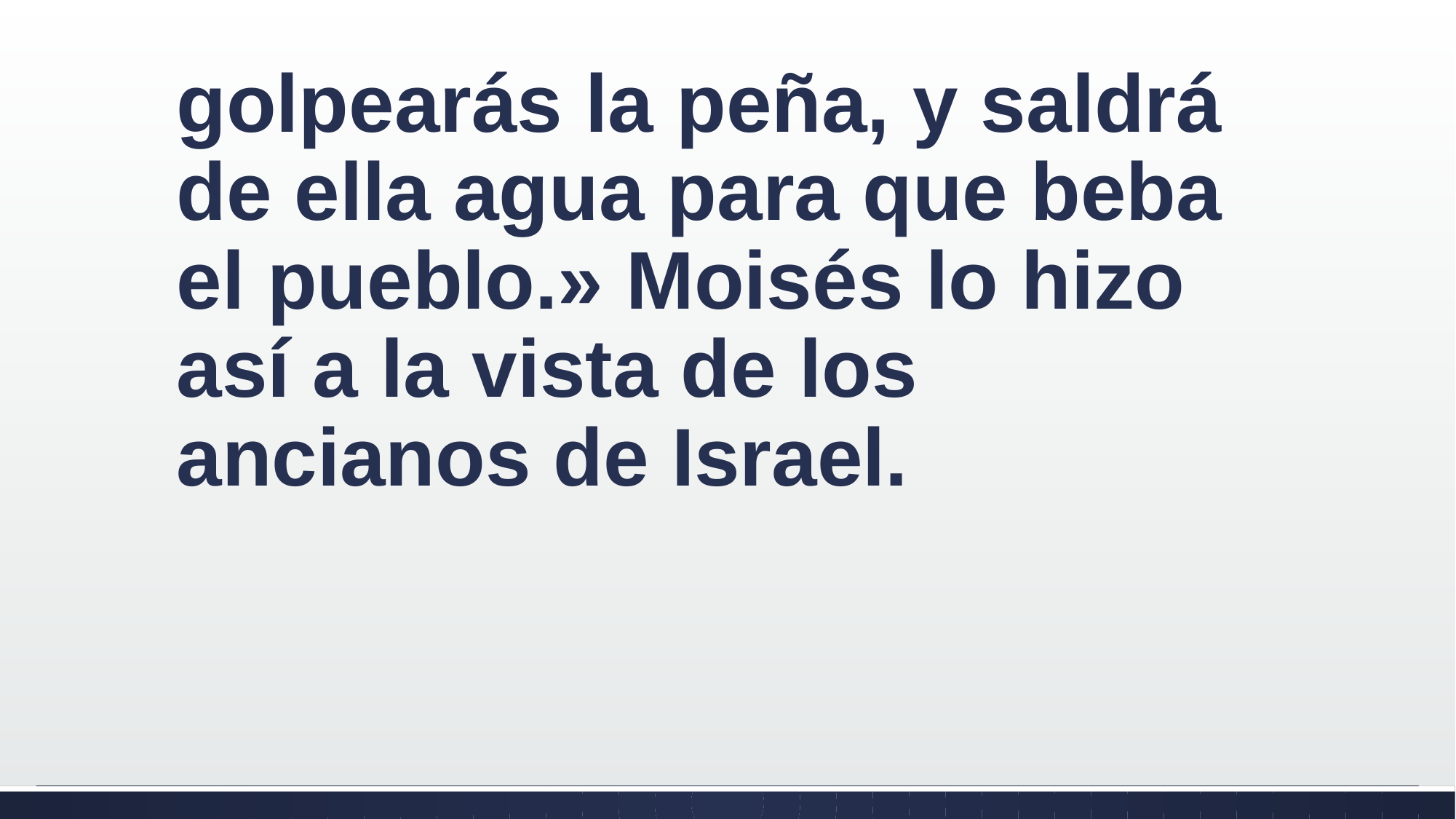

#
golpearás la peña, y saldrá de ella agua para que beba el pueblo.» Moisés lo hizo así a la vista de los ancianos de Israel.